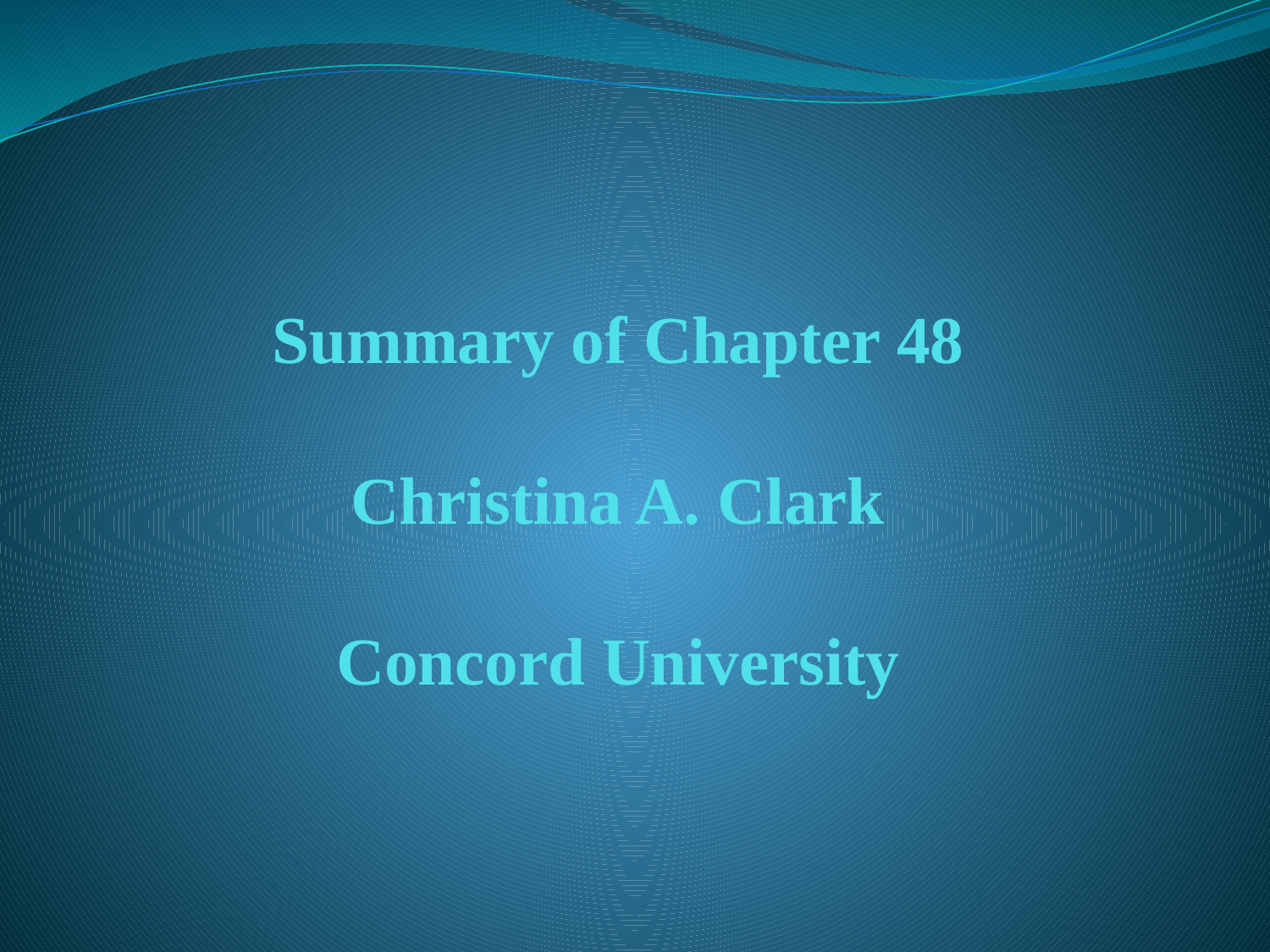

# Summary of Chapter 48 Christina A. Clark Concord University